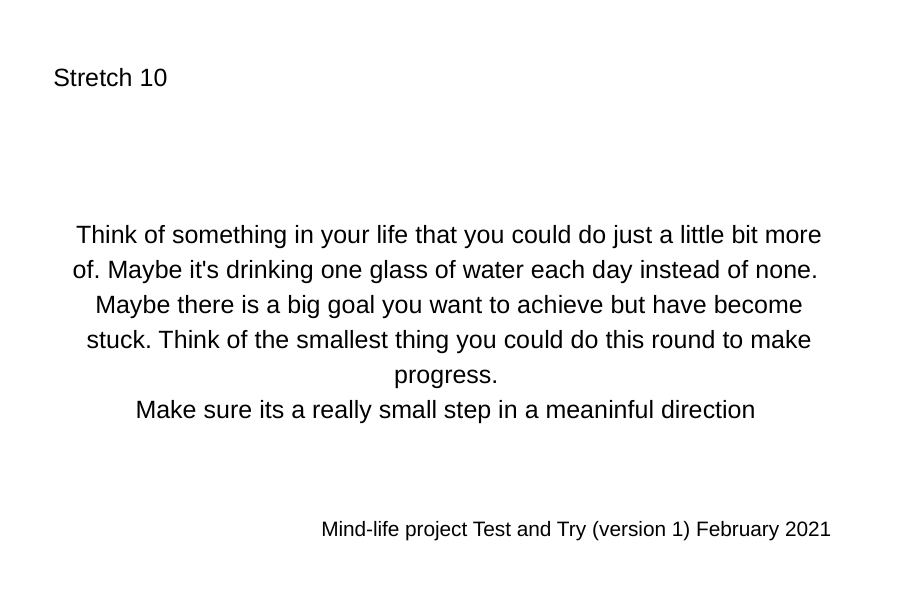

Stretch 10
Think of something in your life that you could do just a little bit more of. Maybe it's drinking one glass of water each day instead of none.
Maybe there is a big goal you want to achieve but have become stuck. Think of the smallest thing you could do this round to make progress.
Make sure its a really small step in a meaninful direction
Mind-life project Test and Try (version 1) February 2021